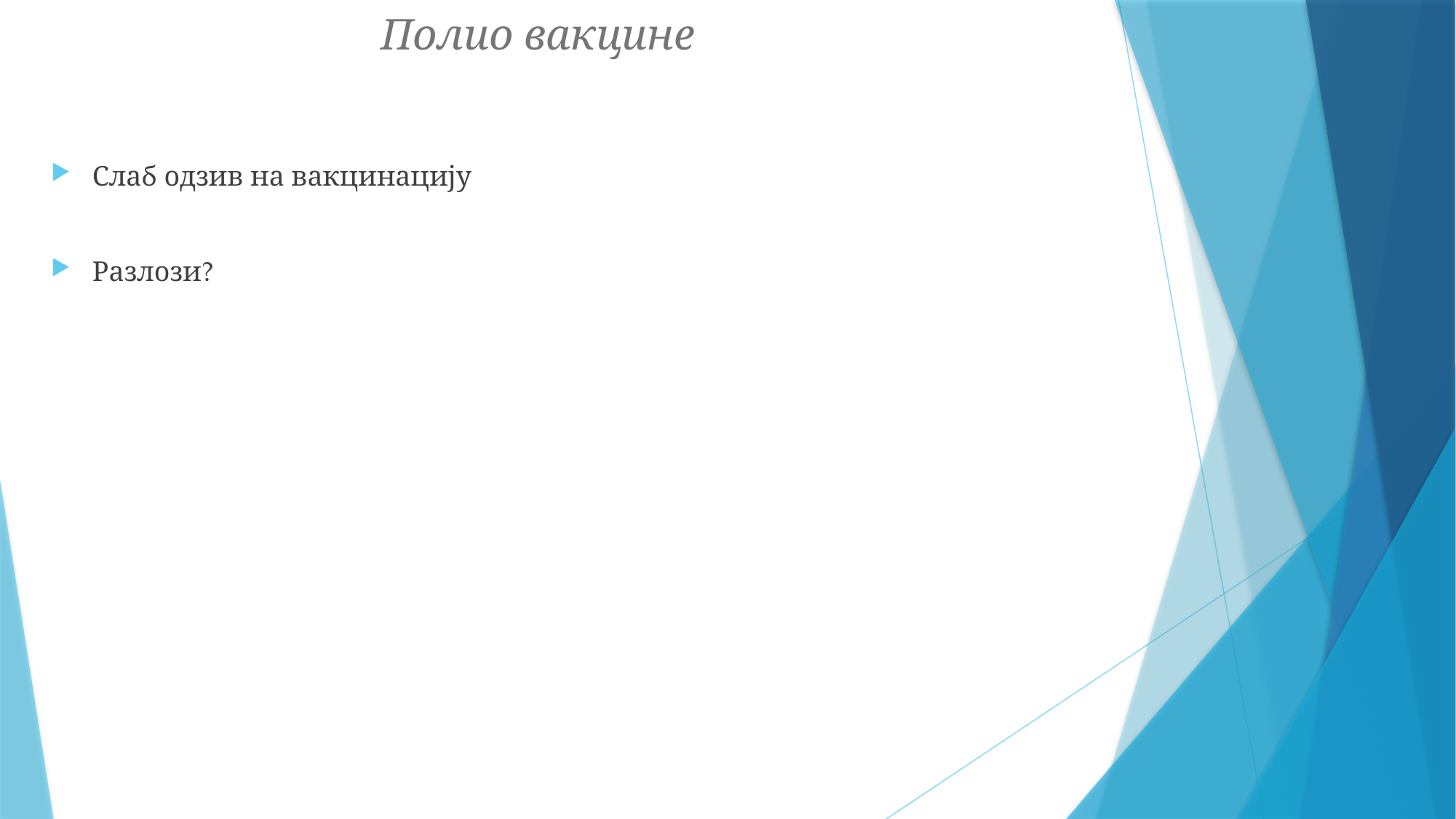

Полио вакцине
Слаб одзив на вакцинацију

Разлози?